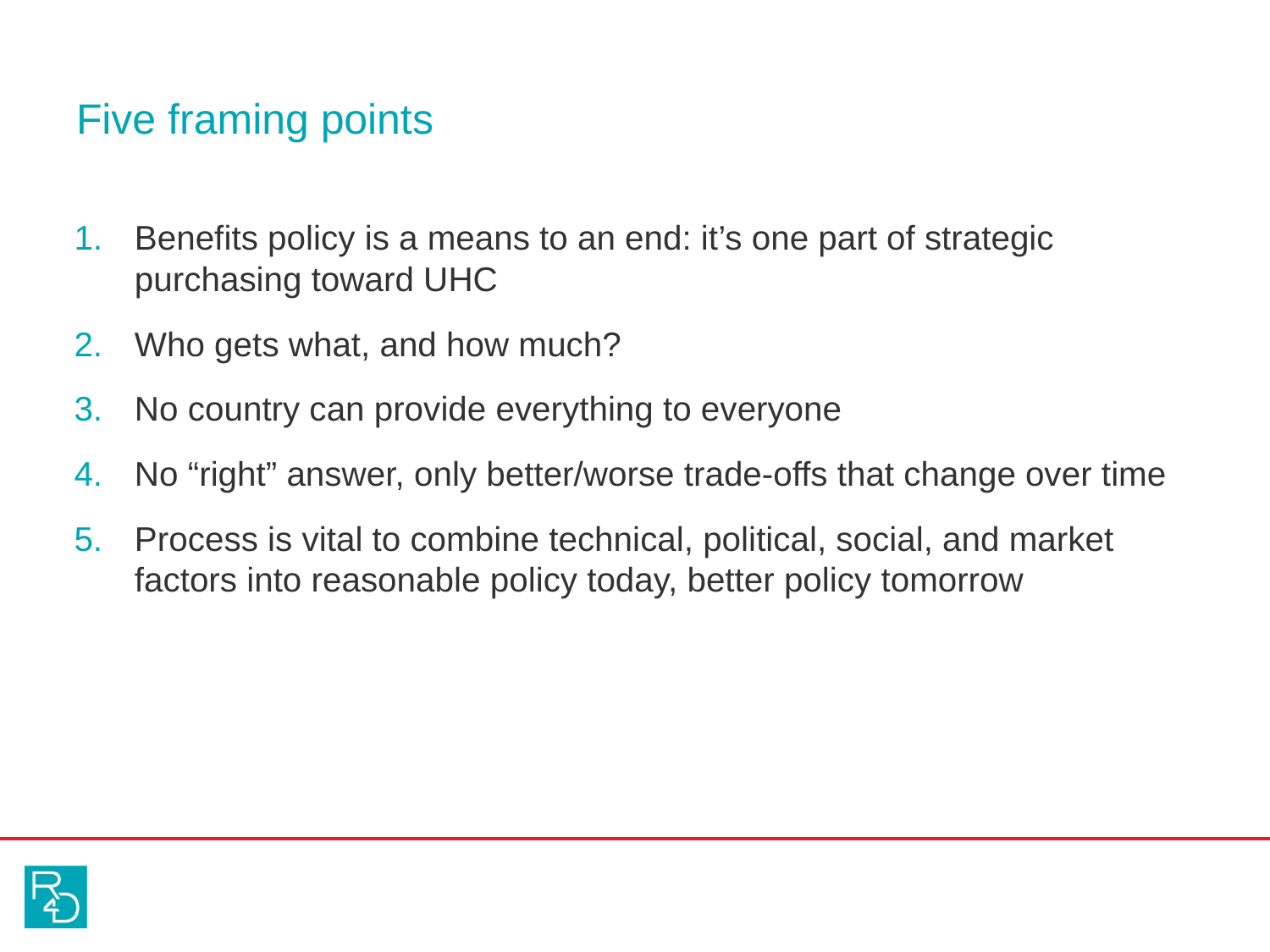

# Five framing points
Benefits policy is a means to an end: it’s one part of strategic purchasing toward UHC
Who gets what, and how much?
No country can provide everything to everyone
No “right” answer, only better/worse trade-offs that change over time
Process is vital to combine technical, political, social, and market factors into reasonable policy today, better policy tomorrow